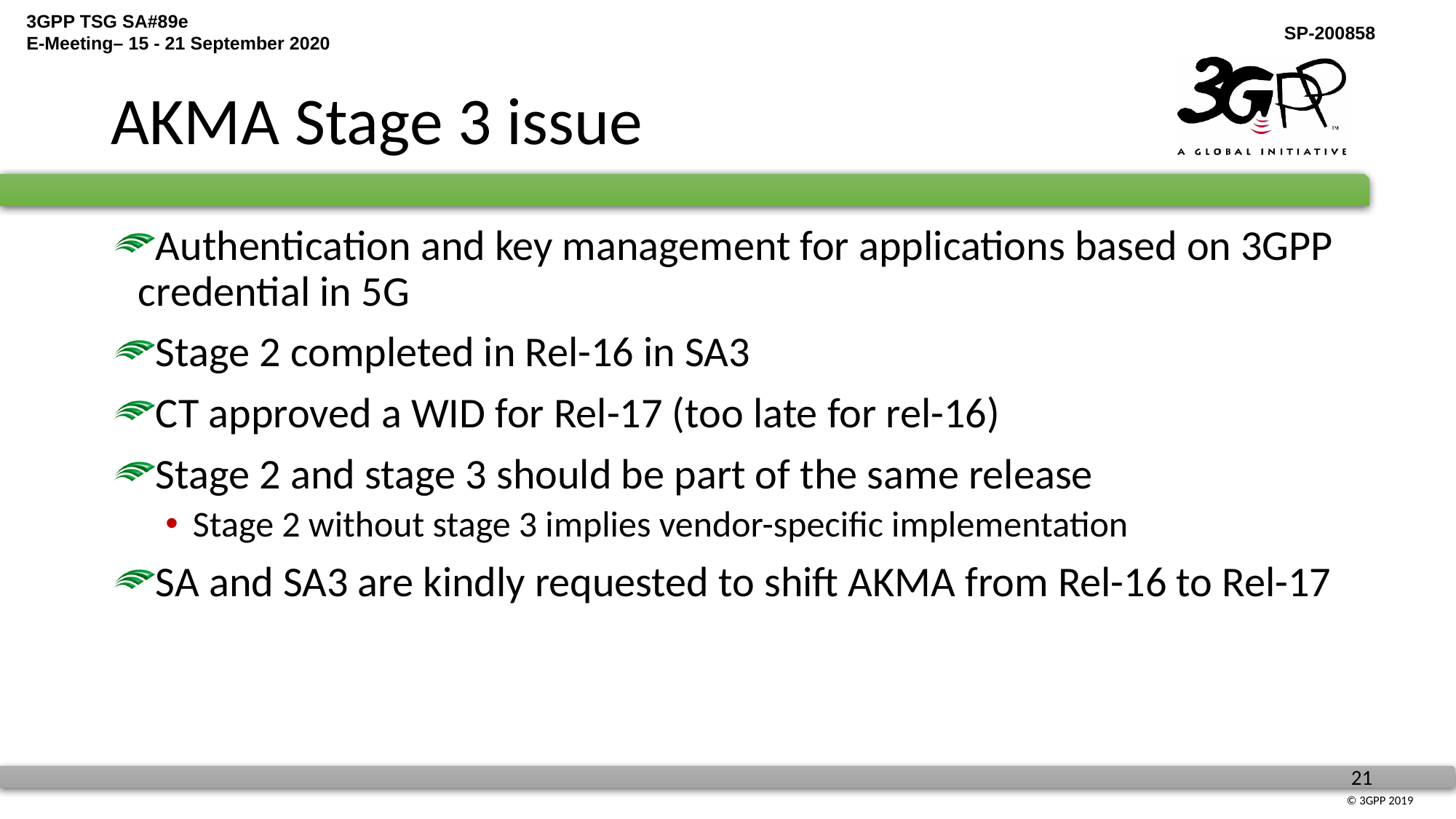

# AKMA Stage 3 issue
Authentication and key management for applications based on 3GPP credential in 5G
Stage 2 completed in Rel-16 in SA3
CT approved a WID for Rel-17 (too late for rel-16)
Stage 2 and stage 3 should be part of the same release
Stage 2 without stage 3 implies vendor-specific implementation
SA and SA3 are kindly requested to shift AKMA from Rel-16 to Rel-17